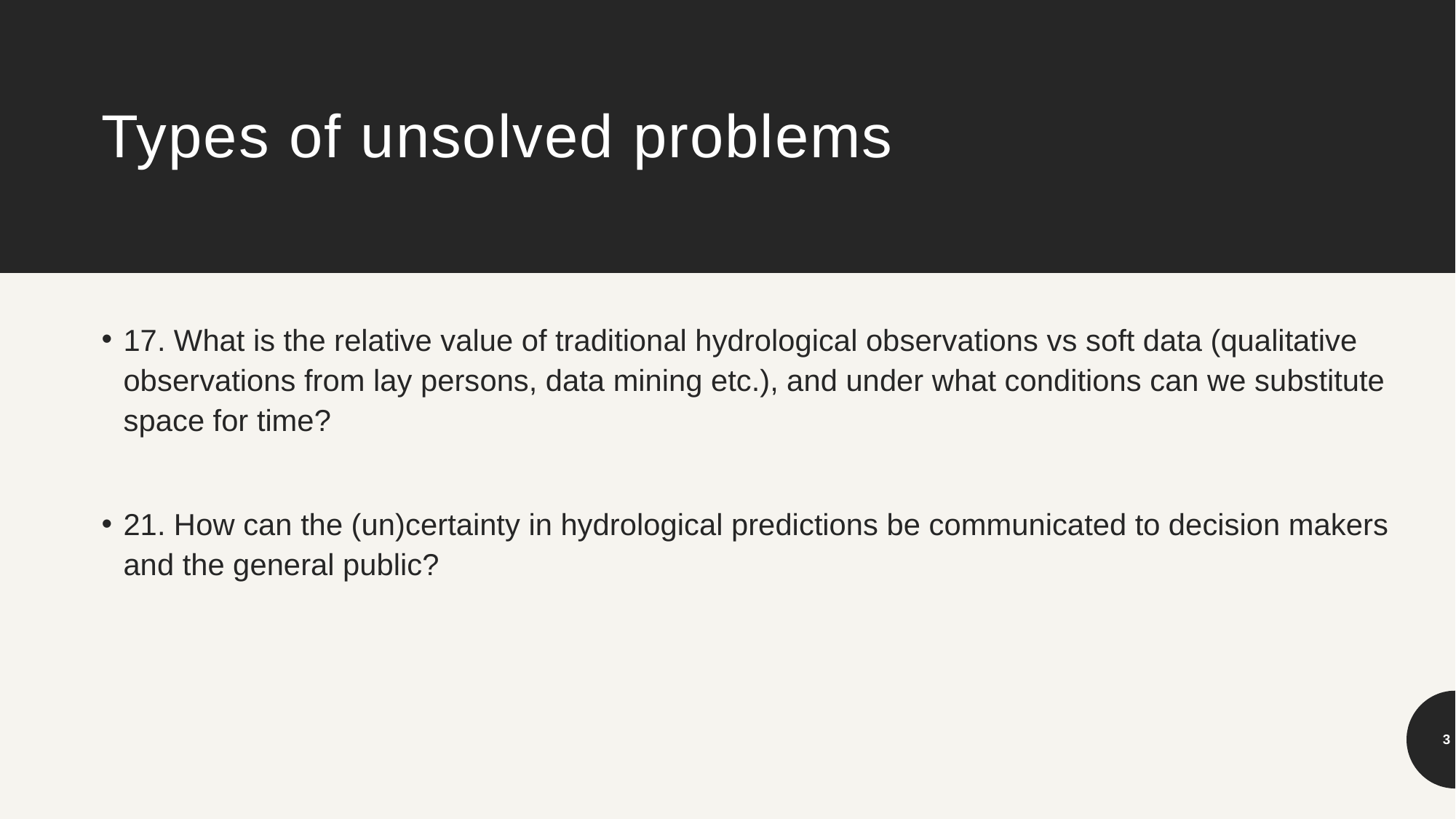

# Types of unsolved problems
17. What is the relative value of traditional hydrological observations vs soft data (qualitative observations from lay persons, data mining etc.), and under what conditions can we substitute space for time?

21. How can the (un)certainty in hydrological predictions be communicated to decision makers and the general public?

3